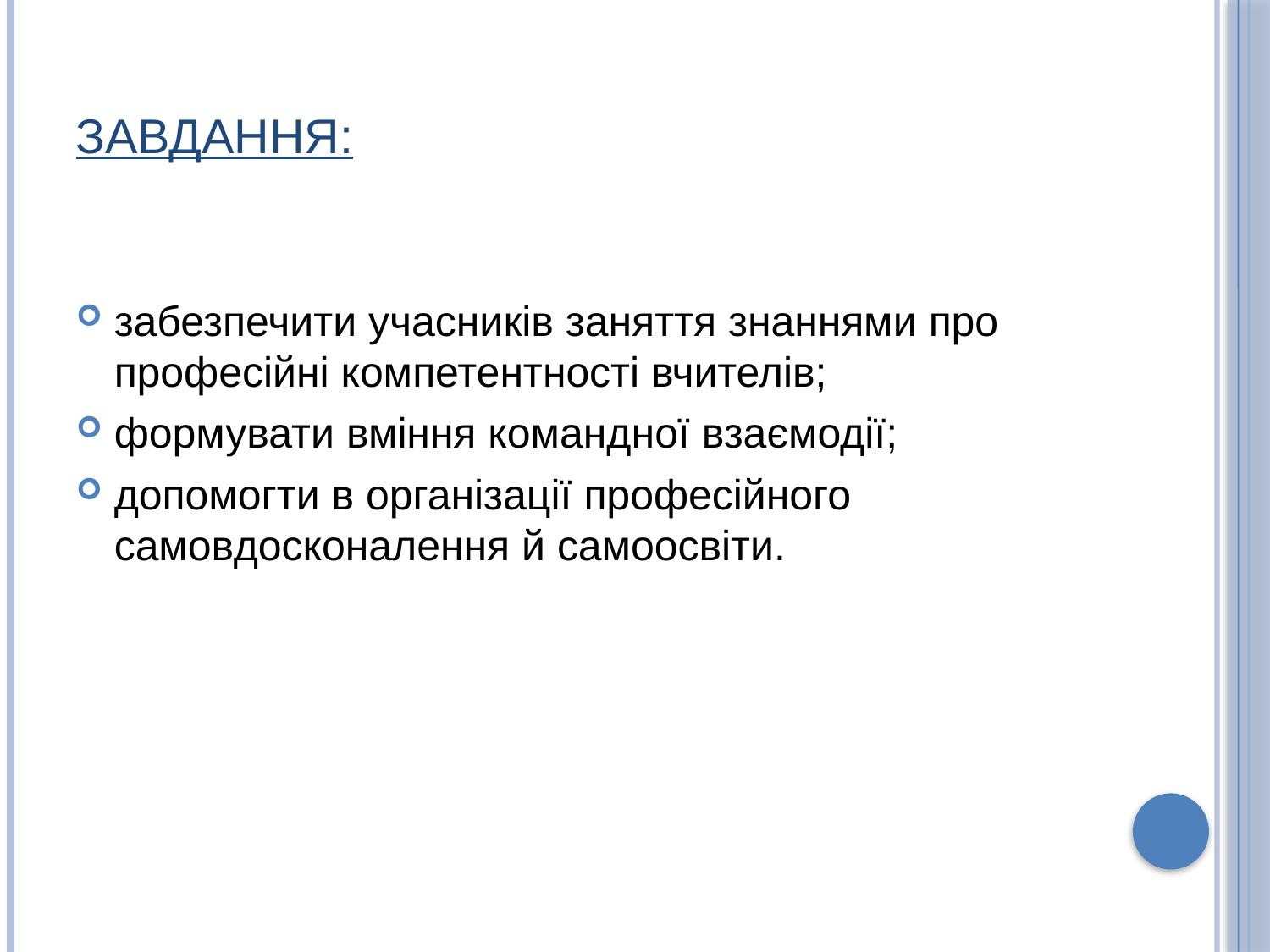

# Завдання:

забезпечити учасників заняття знаннями про професійні компетентності вчителів;
формувати вміння командної взаємодії;
допомогти в організації професійного самовдосконалення й самоосвіти.